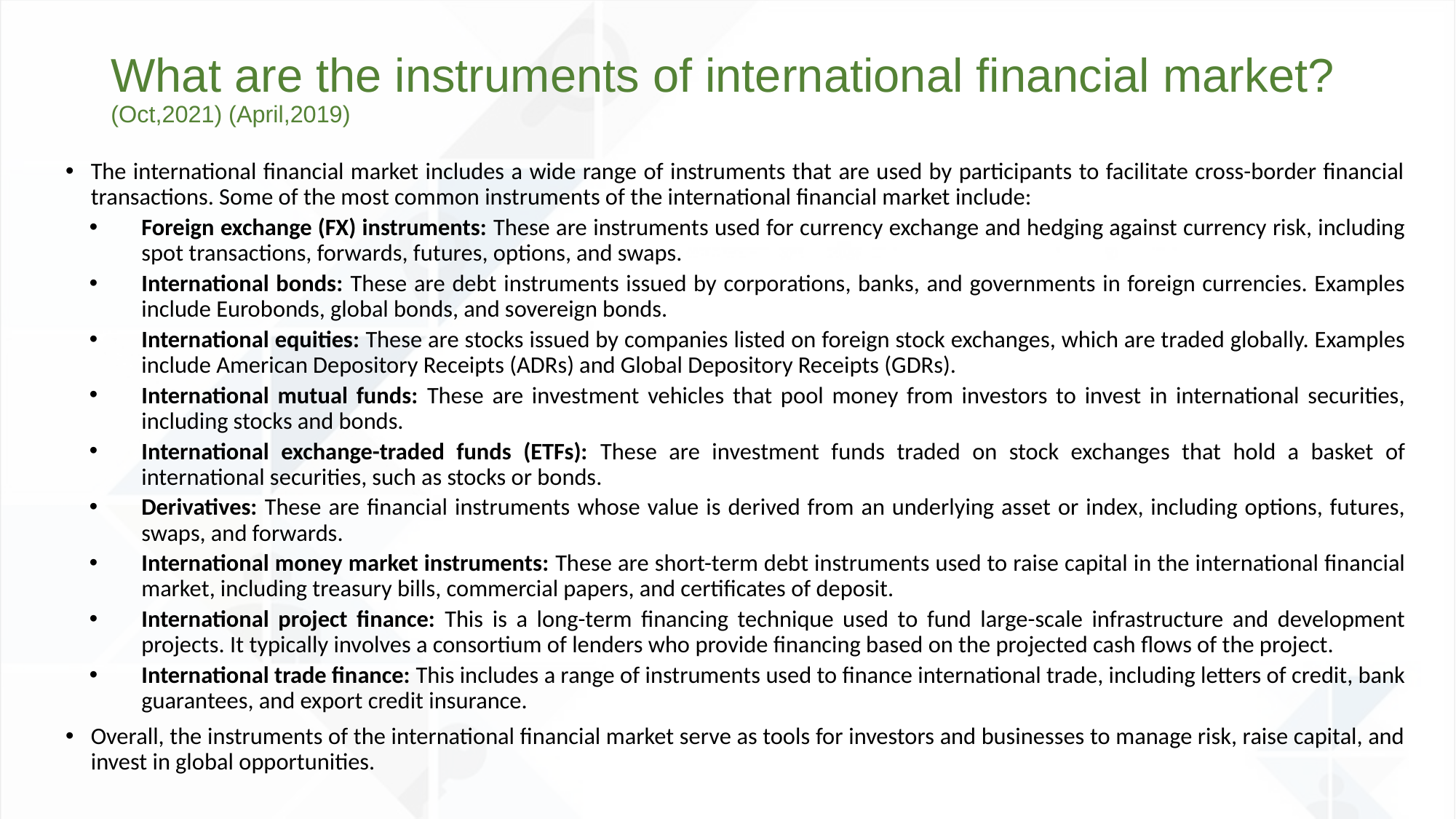

# What are the instruments of international financial market?(Oct,2021) (April,2019)
The international financial market includes a wide range of instruments that are used by participants to facilitate cross-border financial transactions. Some of the most common instruments of the international financial market include:
Foreign exchange (FX) instruments: These are instruments used for currency exchange and hedging against currency risk, including spot transactions, forwards, futures, options, and swaps.
International bonds: These are debt instruments issued by corporations, banks, and governments in foreign currencies. Examples include Eurobonds, global bonds, and sovereign bonds.
International equities: These are stocks issued by companies listed on foreign stock exchanges, which are traded globally. Examples include American Depository Receipts (ADRs) and Global Depository Receipts (GDRs).
International mutual funds: These are investment vehicles that pool money from investors to invest in international securities, including stocks and bonds.
International exchange-traded funds (ETFs): These are investment funds traded on stock exchanges that hold a basket of international securities, such as stocks or bonds.
Derivatives: These are financial instruments whose value is derived from an underlying asset or index, including options, futures, swaps, and forwards.
International money market instruments: These are short-term debt instruments used to raise capital in the international financial market, including treasury bills, commercial papers, and certificates of deposit.
International project finance: This is a long-term financing technique used to fund large-scale infrastructure and development projects. It typically involves a consortium of lenders who provide financing based on the projected cash flows of the project.
International trade finance: This includes a range of instruments used to finance international trade, including letters of credit, bank guarantees, and export credit insurance.
Overall, the instruments of the international financial market serve as tools for investors and businesses to manage risk, raise capital, and invest in global opportunities.